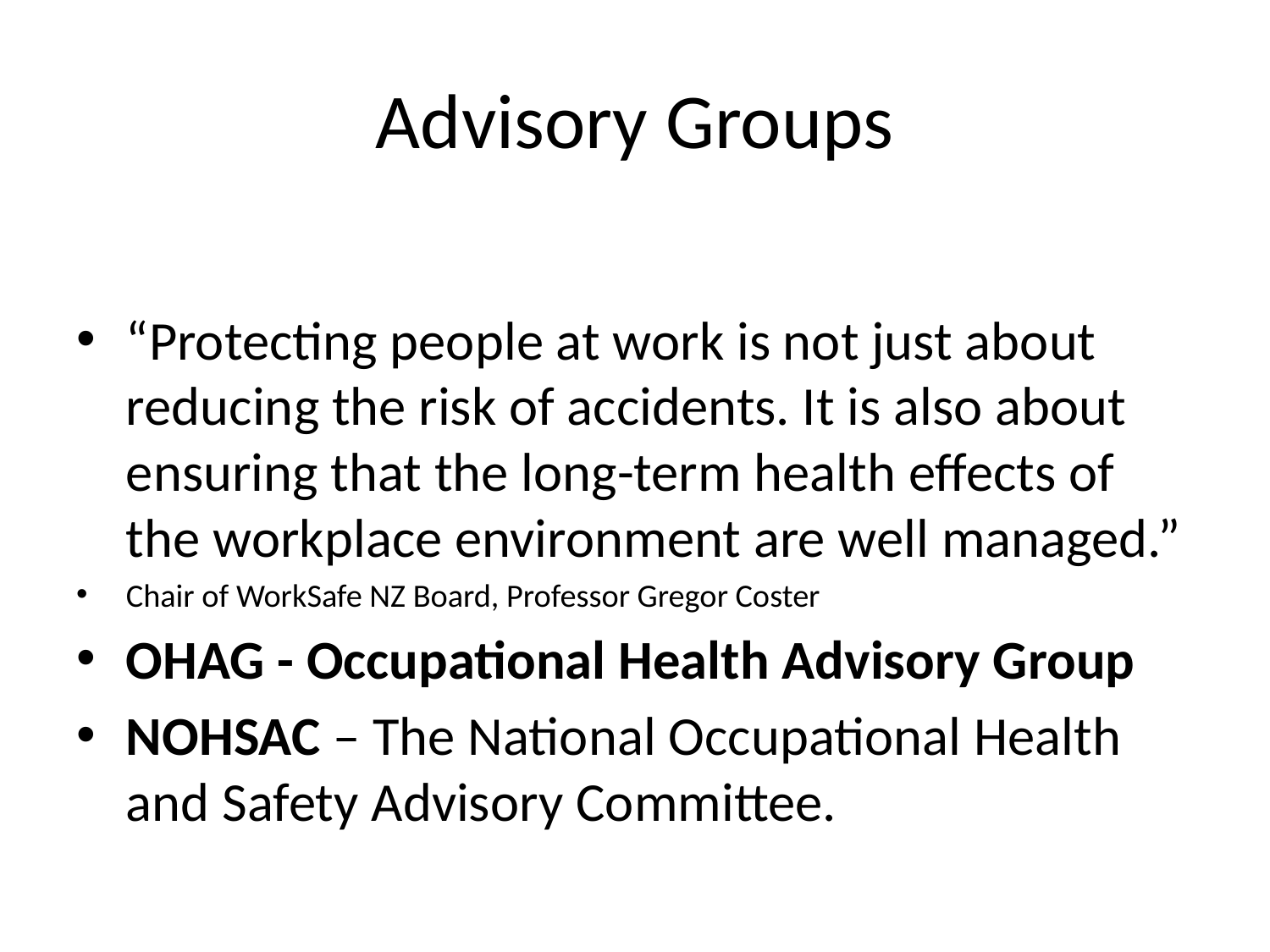

# Advisory Groups

“Protecting people at work is not just about reducing the risk of accidents. It is also about ensuring that the long-term health effects of the workplace environment are well managed.”
Chair of WorkSafe NZ Board, Professor Gregor Coster
OHAG - Occupational Health Advisory Group
NOHSAC – The National Occupational Health and Safety Advisory Committee.